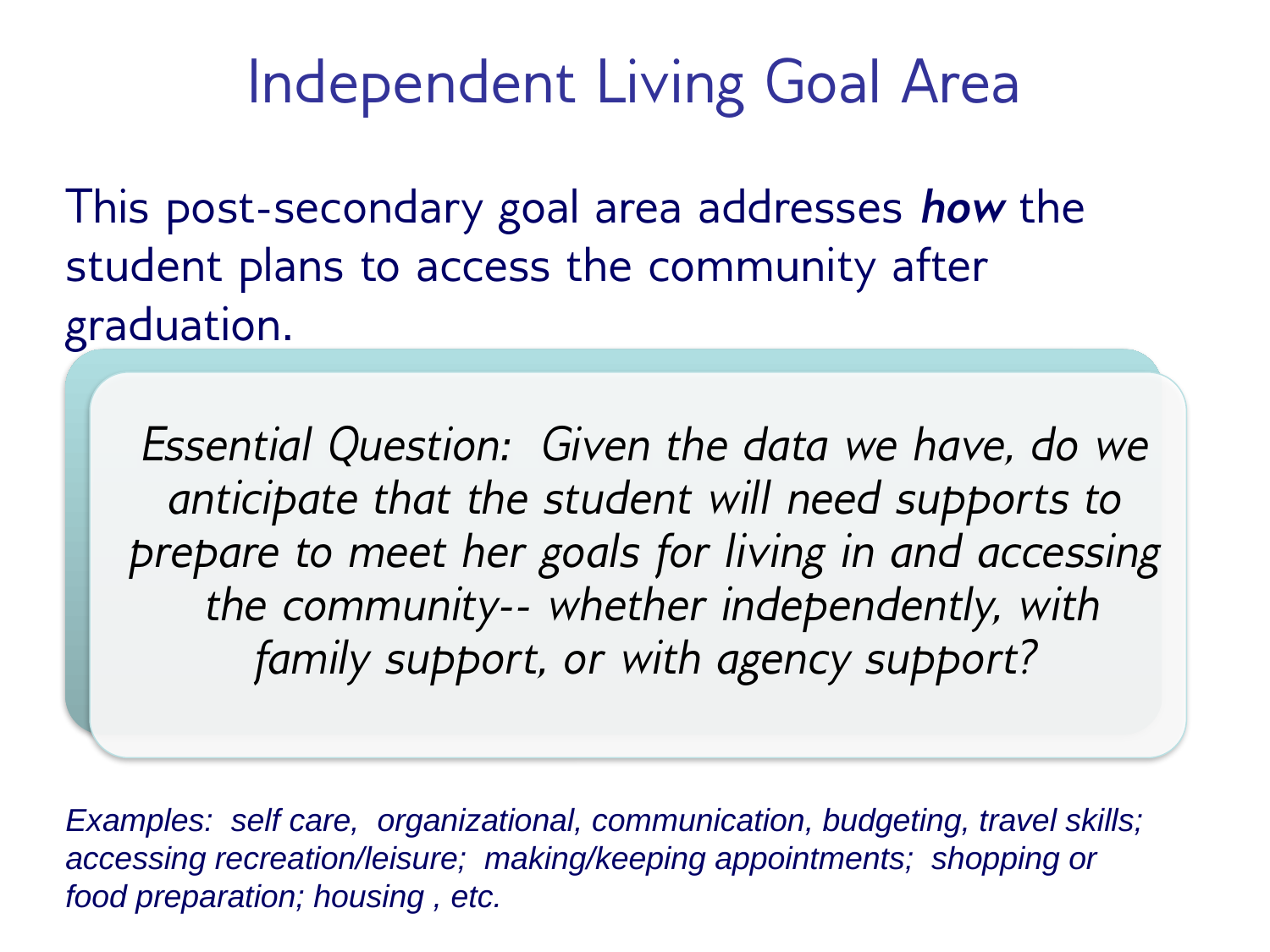

# Independent Living Goal Area
This post-secondary goal area addresses how the student plans to access the community after graduation.
Essential Question:  Given the data we have, do we anticipate that the student will need supports to prepare to meet her goals for living in and accessing  the community-- whether independently, with family support, or with agency support?

Examples:  self care,  organizational, communication, budgeting, travel skills;  accessing recreation/leisure;  making/keeping appointments;  shopping or food preparation; housing , etc.